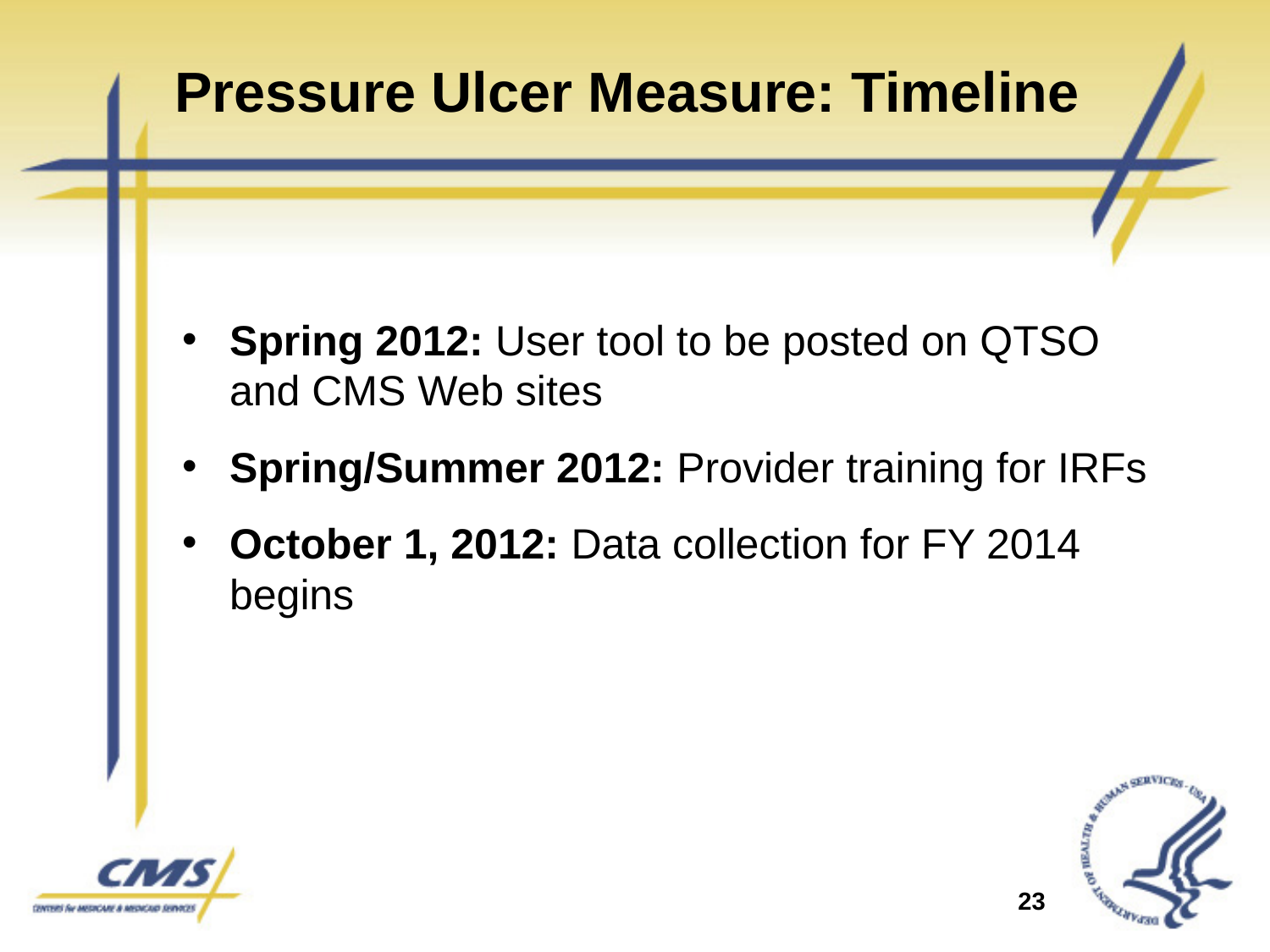

# Pressure Ulcer Measure: Timeline
Spring 2012: User tool to be posted on QTSO and CMS Web sites
Spring/Summer 2012: Provider training for IRFs
October 1, 2012: Data collection for FY 2014 begins